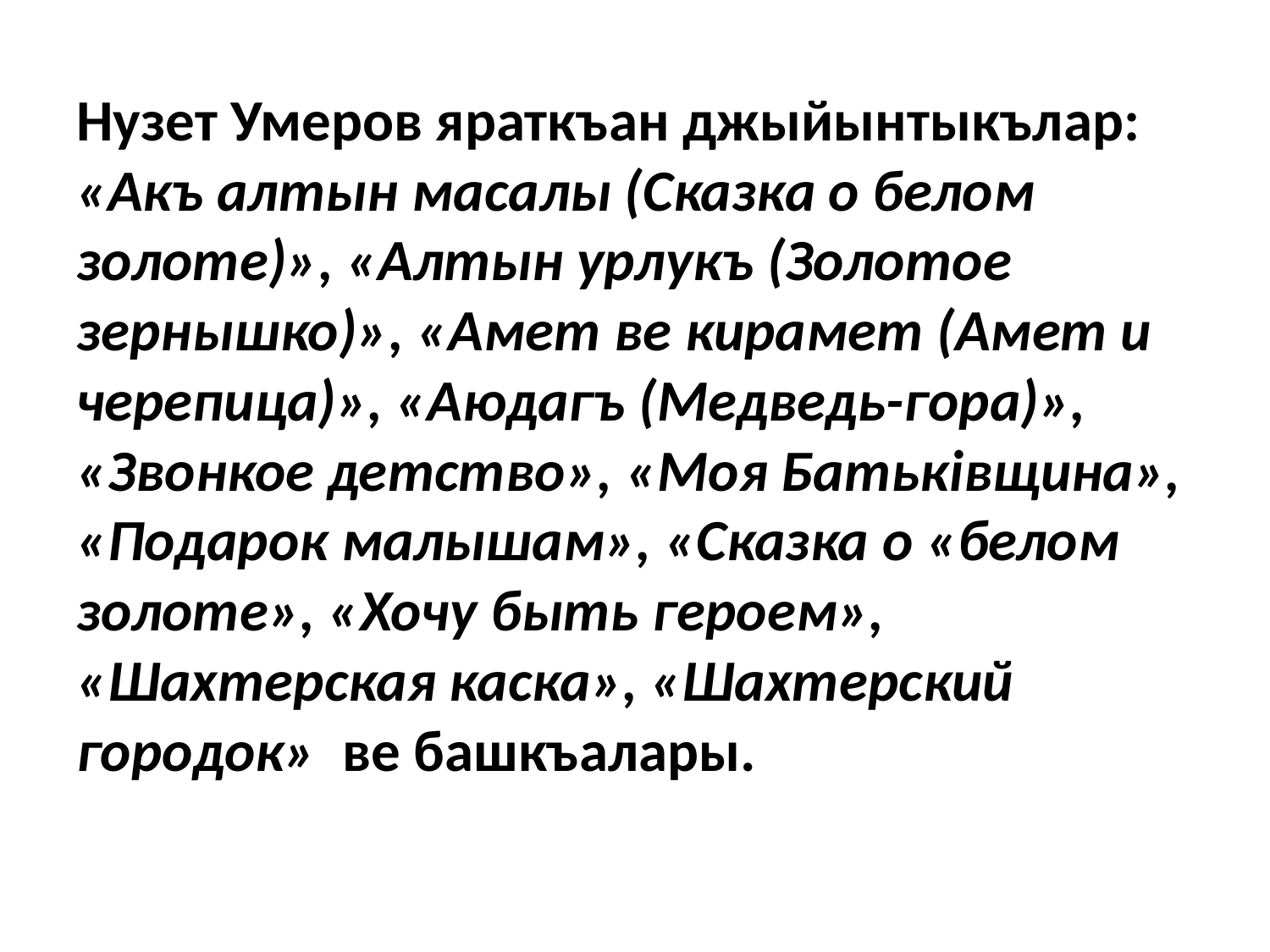

#
Нузет Умеров яраткъан джыйынтыкълар: «Акъ алтын масалы (Сказка о белом золоте)», «Алтын урлукъ (Золотое зернышко)», «Амет ве кирамет (Амет и черепица)», «Аюдагъ (Медведь-гора)», «Звонкое детство», «Моя Батьківщина», «Подарок малышам», «Сказка о «белом золоте», «Хочу быть героем», «Шахтерская каска», «Шахтерский городок»  ве башкъалары.